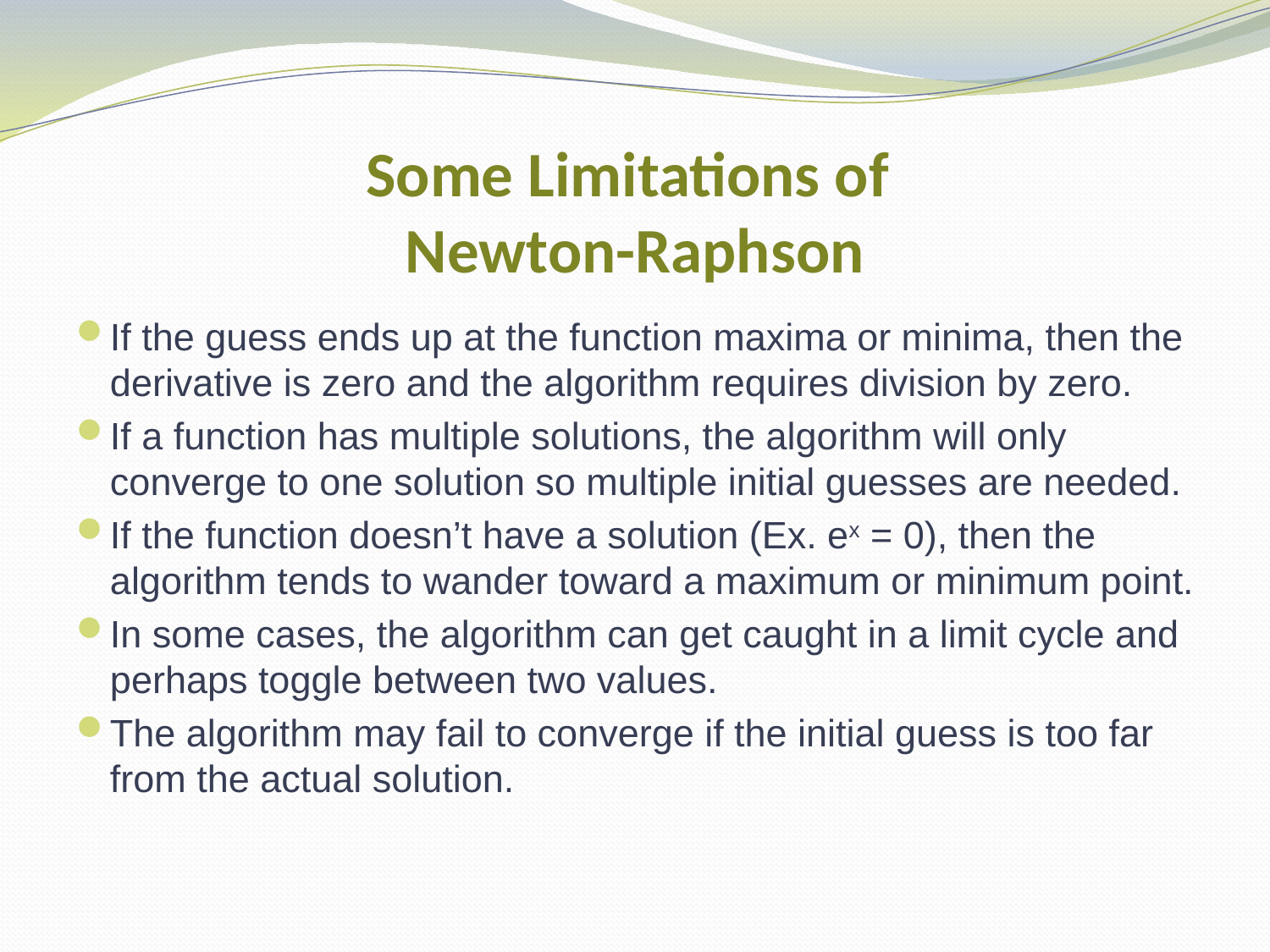

# Some Limitations of Newton-Raphson
If the guess ends up at the function maxima or minima, then the derivative is zero and the algorithm requires division by zero.
If a function has multiple solutions, the algorithm will only converge to one solution so multiple initial guesses are needed.
If the function doesn’t have a solution (Ex. ex = 0), then the algorithm tends to wander toward a maximum or minimum point.
In some cases, the algorithm can get caught in a limit cycle and perhaps toggle between two values.
The algorithm may fail to converge if the initial guess is too far from the actual solution.